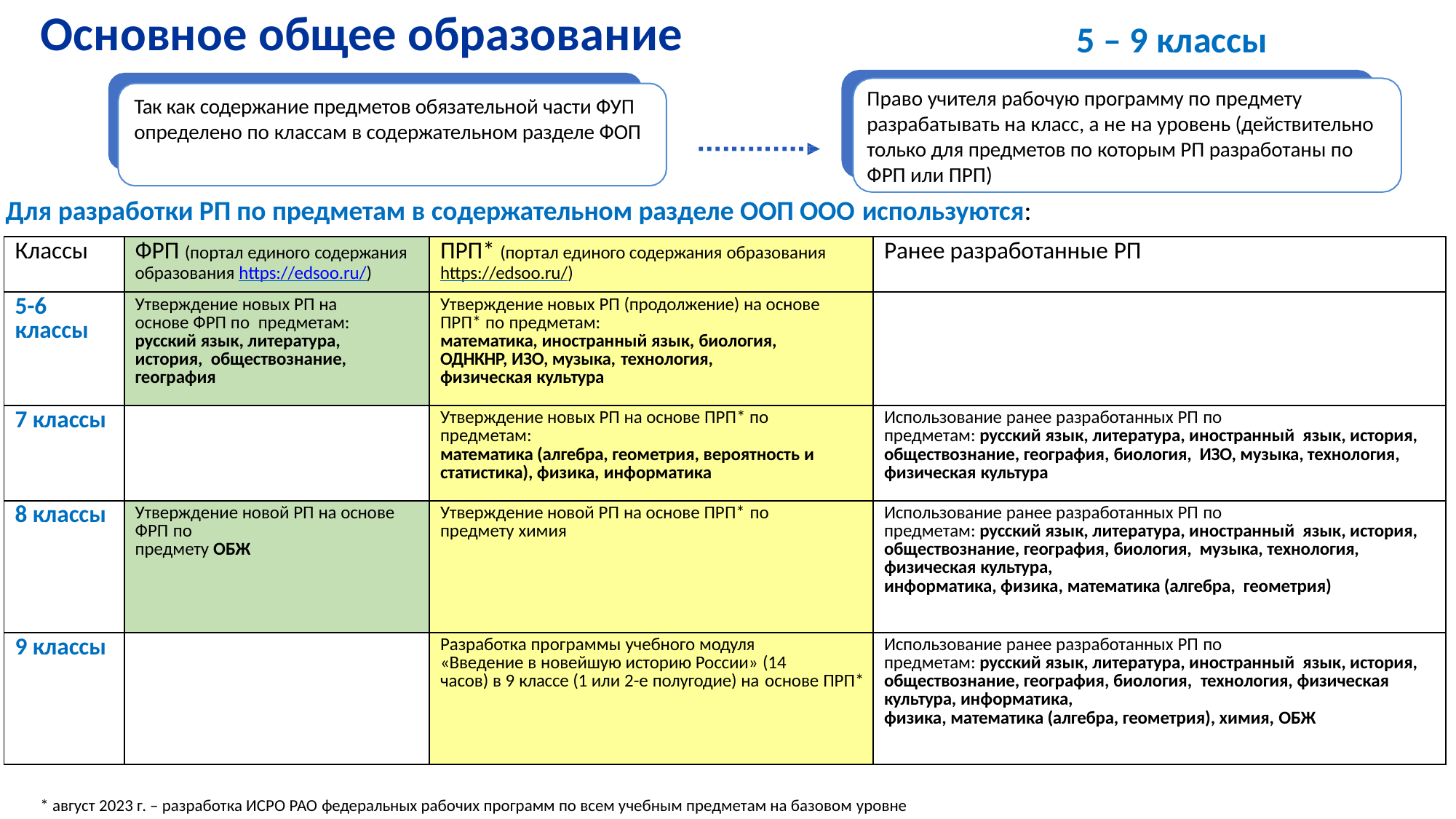

# Основное общее образование
5 – 9 классы

Право учителя рабочую программу по предмету  разрабатывать на класс, а не на уровень (действительно  только для предметов по которым РП разработаны по  ФРП или ПРП)
Так как содержание предметов обязательной части ФУП  определено по классам в содержательном разделе ФОП

Для разработки РП по предметам в содержательном разделе ООП ООО используются:
| Классы | ФРП (портал единого содержания образования https://edsoo.ru/) | ПРП\* (портал единого содержания образования https://edsoo.ru/) | Ранее разработанные РП |
| --- | --- | --- | --- |
| 5-6 классы | Утверждение новых РП на основе ФРП по предметам: русский язык, литература, история, обществознание, география | Утверждение новых РП (продолжение) на основе ПРП\* по предметам: математика, иностранный язык, биология, ОДНКНР, ИЗО, музыка, технология, физическая культура |  |
| 7 классы |  | Утверждение новых РП на основе ПРП\* по предметам: математика (алгебра, геометрия, вероятность и статистика), физика, информатика | Использование ранее разработанных РП по предметам: русский язык, литература, иностранный язык, история, обществознание, география, биология, ИЗО, музыка, технология, физическая культура |
| 8 классы | Утверждение новой РП на основе ФРП по предмету ОБЖ | Утверждение новой РП на основе ПРП\* по предмету химия | Использование ранее разработанных РП по предметам: русский язык, литература, иностранный язык, история, обществознание, география, биология, музыка, технология, физическая культура, информатика, физика, математика (алгебра, геометрия) |
| 9 классы |  | Разработка программы учебного модуля «Введение в новейшую историю России» (14 часов) в 9 классе (1 или 2-е полугодие) на основе ПРП\* | Использование ранее разработанных РП по предметам: русский язык, литература, иностранный язык, история, обществознание, география, биология, технология, физическая культура, информатика, физика, математика (алгебра, геометрия), химия, ОБЖ |
* август 2023 г. – разработка ИСРО РАО федеральных рабочих программ по всем учебным предметам на базовом уровне